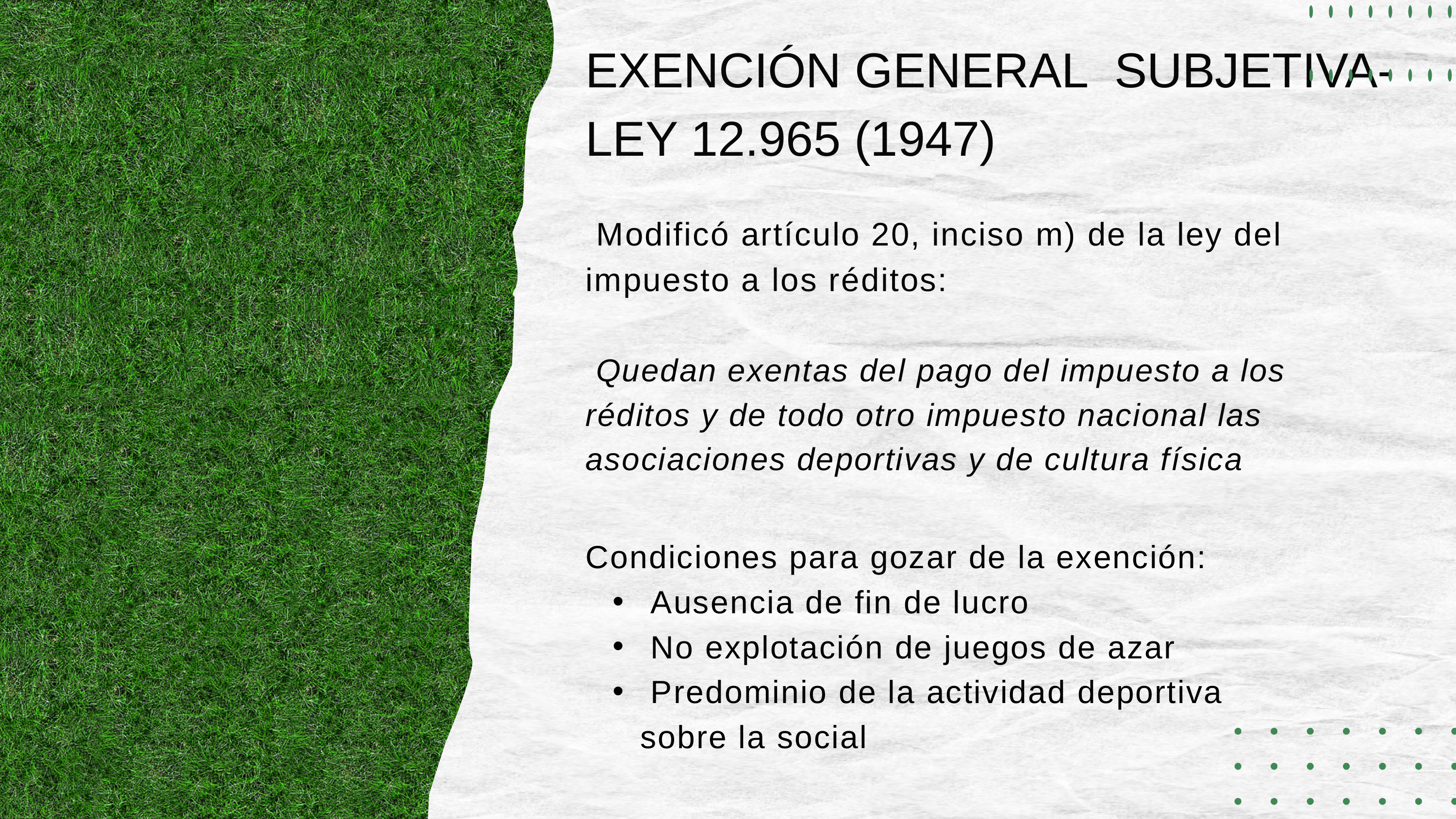

EXENCIÓN GENERAL  SUBJETIVA- LEY 12.965 (1947)

 Modificó artículo 20, inciso m) de la ley del impuesto a los réditos:

 Quedan exentas del pago del impuesto a los réditos y de todo otro impuesto nacional las asociaciones deportivas y de cultura física

Condiciones para gozar de la exención:
 Ausencia de fin de lucro
 No explotación de juegos de azar
 Predominio de la actividad deportiva sobre la social